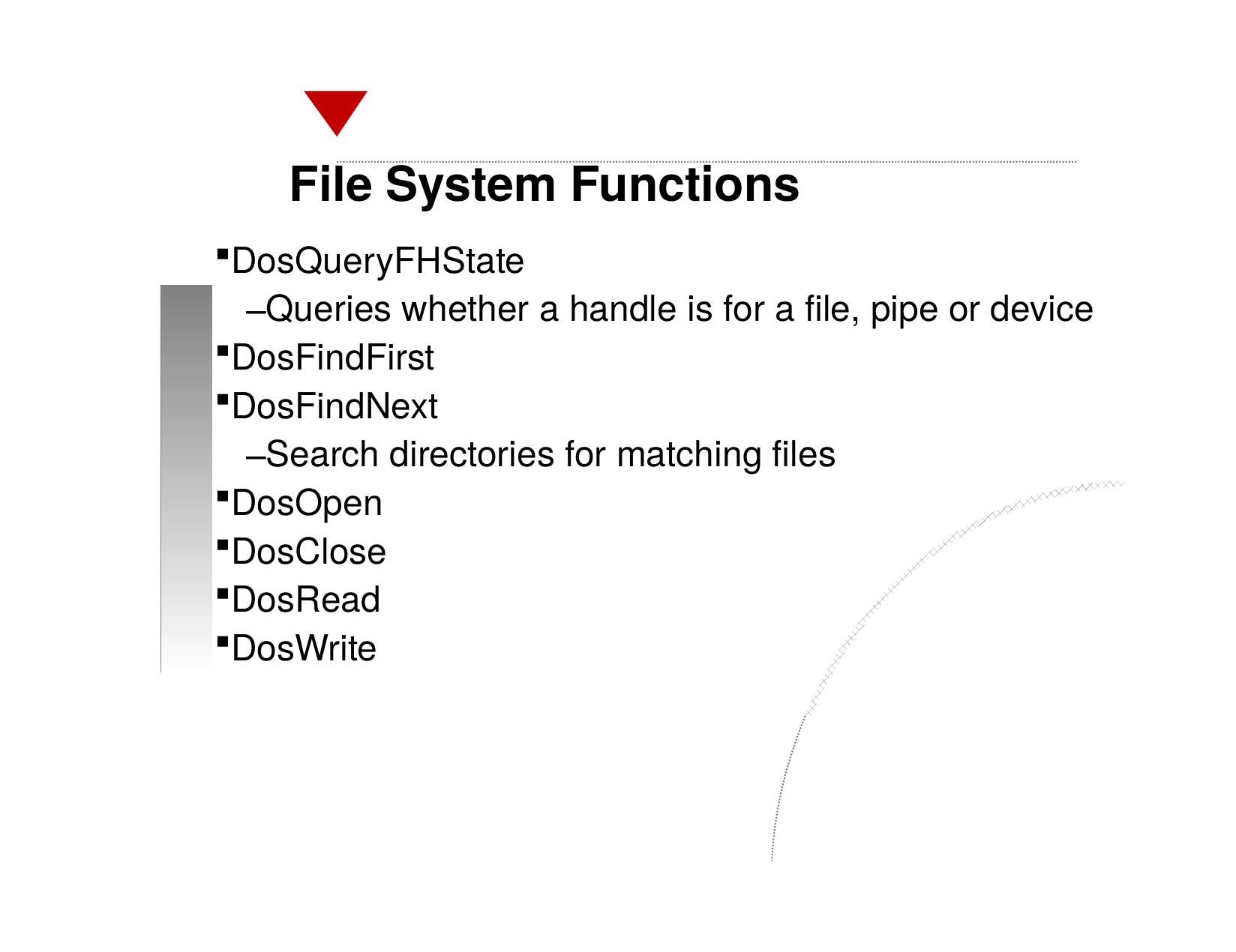

File System Functions
DosQueryFHState
Queries whether a handle is for a file, pipe or device
DosFindFirst
DosFindNext
Search directories for matching files
DosOpen
DosClose
DosRead
DosWrite